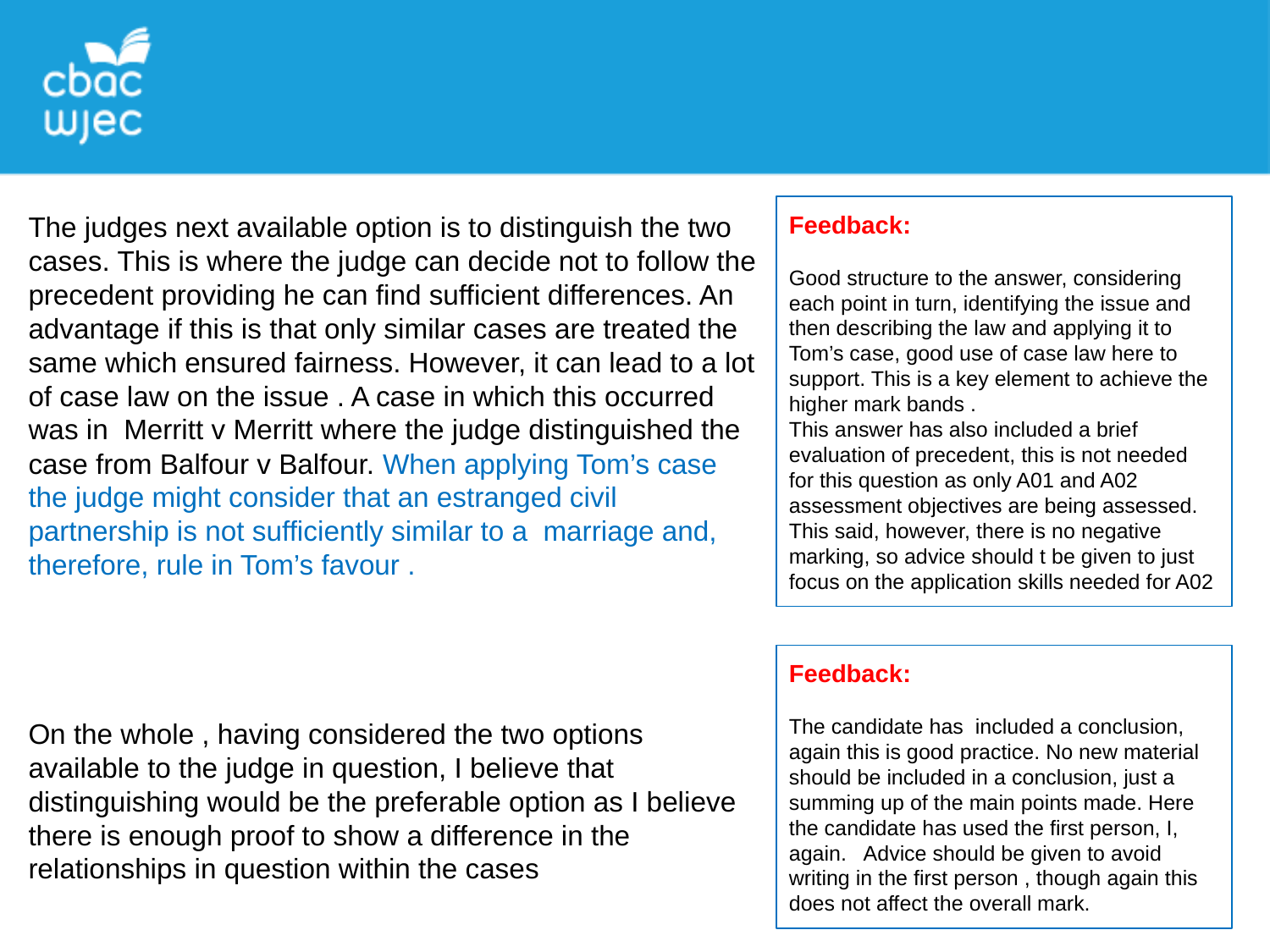

The judges next available option is to distinguish the two cases. This is where the judge can decide not to follow the precedent providing he can find sufficient differences. An advantage if this is that only similar cases are treated the same which ensured fairness. However, it can lead to a lot of case law on the issue . A case in which this occurred was in  Merritt v Merritt where the judge distinguished the case from Balfour v Balfour. When applying Tom’s case the judge might consider that an estranged civil partnership is not sufficiently similar to a  marriage and, therefore, rule in Tom’s favour .

On the whole , having considered the two options available to the judge in question, I believe that distinguishing would be the preferable option as I believe there is enough proof to show a difference in the relationships in question within the cases

Feedback:

Good structure to the answer, considering each point in turn, identifying the issue and then describing the law and applying it to Tom’s case, good use of case law here to support. This is a key element to achieve the higher mark bands .
This answer has also included a brief evaluation of precedent, this is not needed for this question as only A01 and A02 assessment objectives are being assessed. This said, however, there is no negative marking, so advice should t be given to just  focus on the application skills needed for A02
Feedback:

The candidate has  included a conclusion, again this is good practice. No new material should be included in a conclusion, just a summing up of the main points made. Here the candidate has used the first person, I, again.   Advice should be given to avoid writing in the first person , though again this does not affect the overall mark.